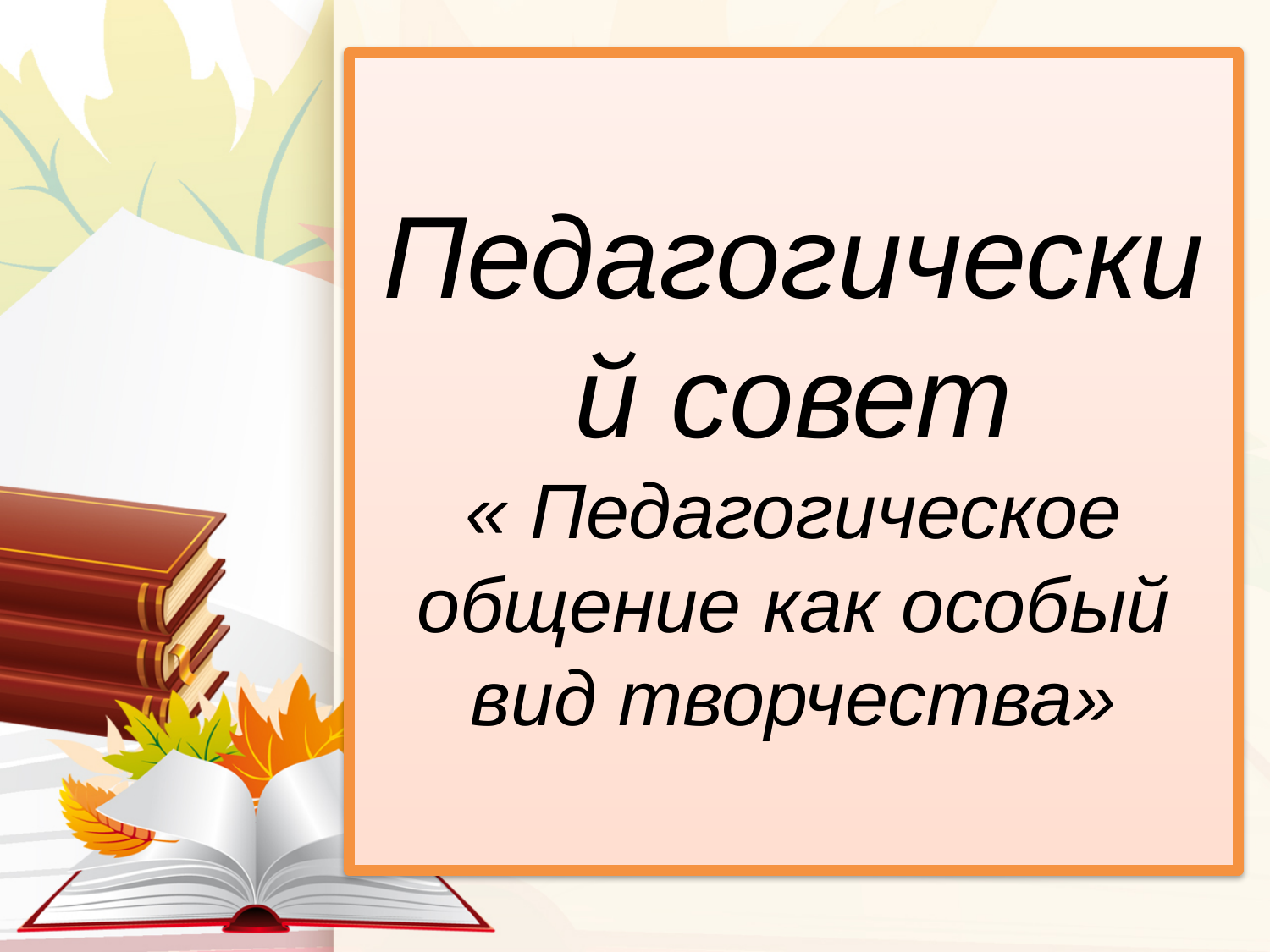

# Педагогический совет « Педагогическое общение как особый вид творчества»